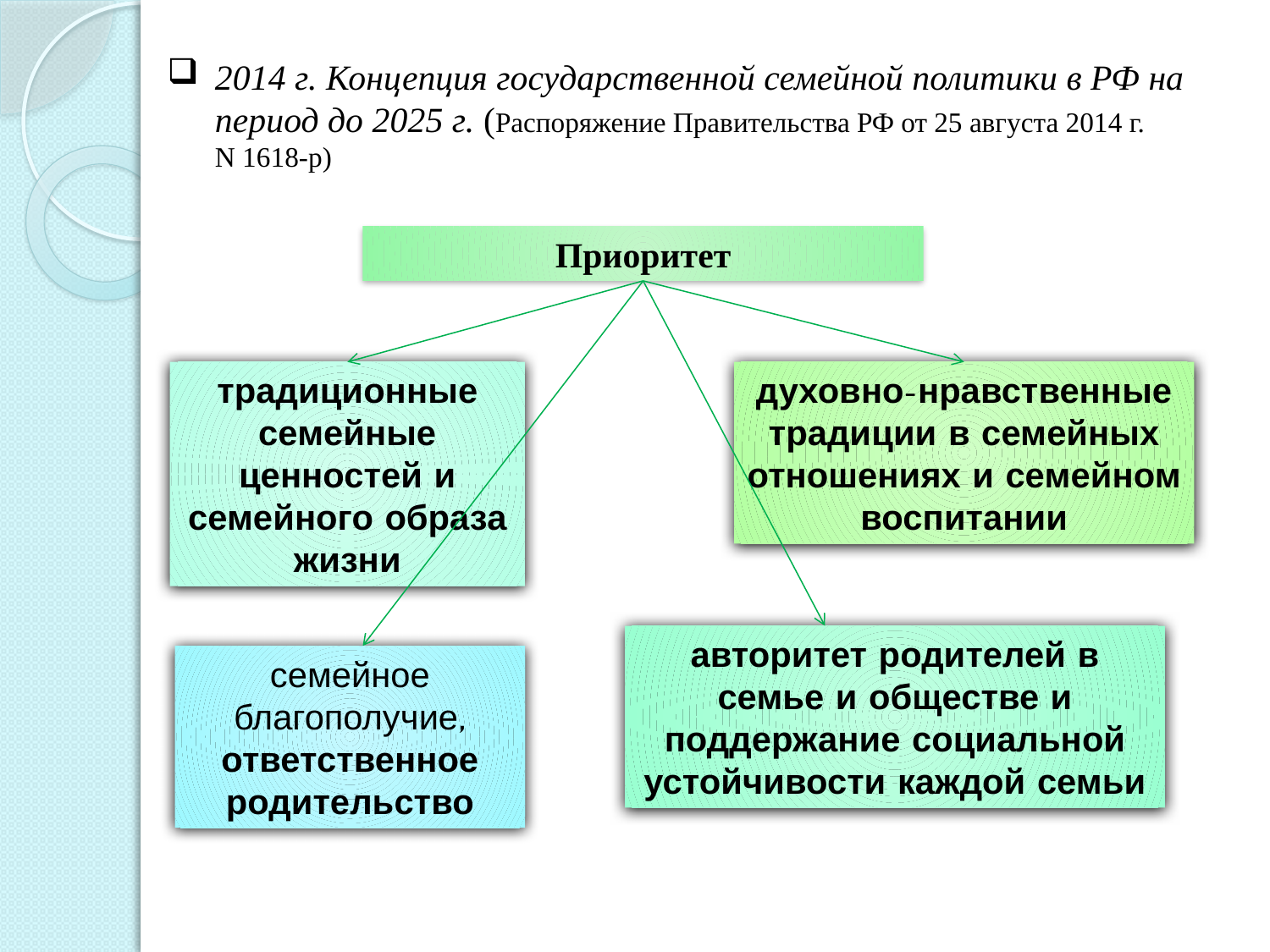

2014 г. Концепция государственной семейной политики в РФ на период до 2025 г. (Распоряжение Правительства РФ от 25 августа 2014 г. N 1618-р)
Приоритет
традиционные семейные ценностей и семейного образа жизни
духовно-нравственные традиции в семейных отношениях и семейном воспитании
авторитет родителей в семье и обществе и поддержание социальной устойчивости каждой семьи
семейное благополучие, ответственное родительство